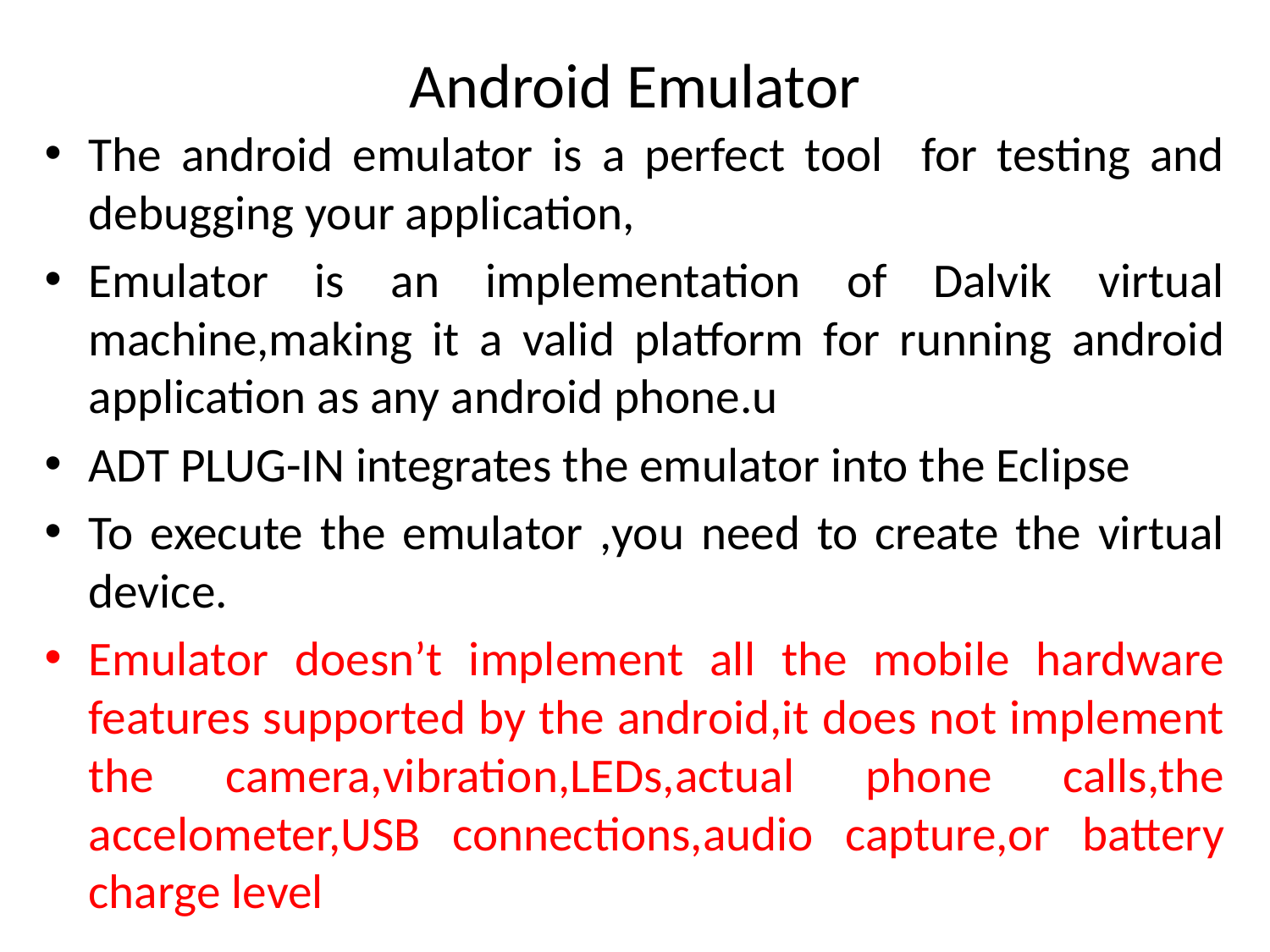

# Android Emulator
The android emulator is a perfect tool  for testing and debugging your application,
Emulator is an implementation of Dalvik virtual machine,making it a valid platform for running android application as any android phone.u
ADT PLUG-IN integrates the emulator into the Eclipse
To execute the emulator ,you need to create the virtual device.
Emulator doesn’t implement all the mobile hardware features supported by the android,it does not implement the camera,vibration,LEDs,actual phone calls,the accelometer,USB connections,audio capture,or battery charge level